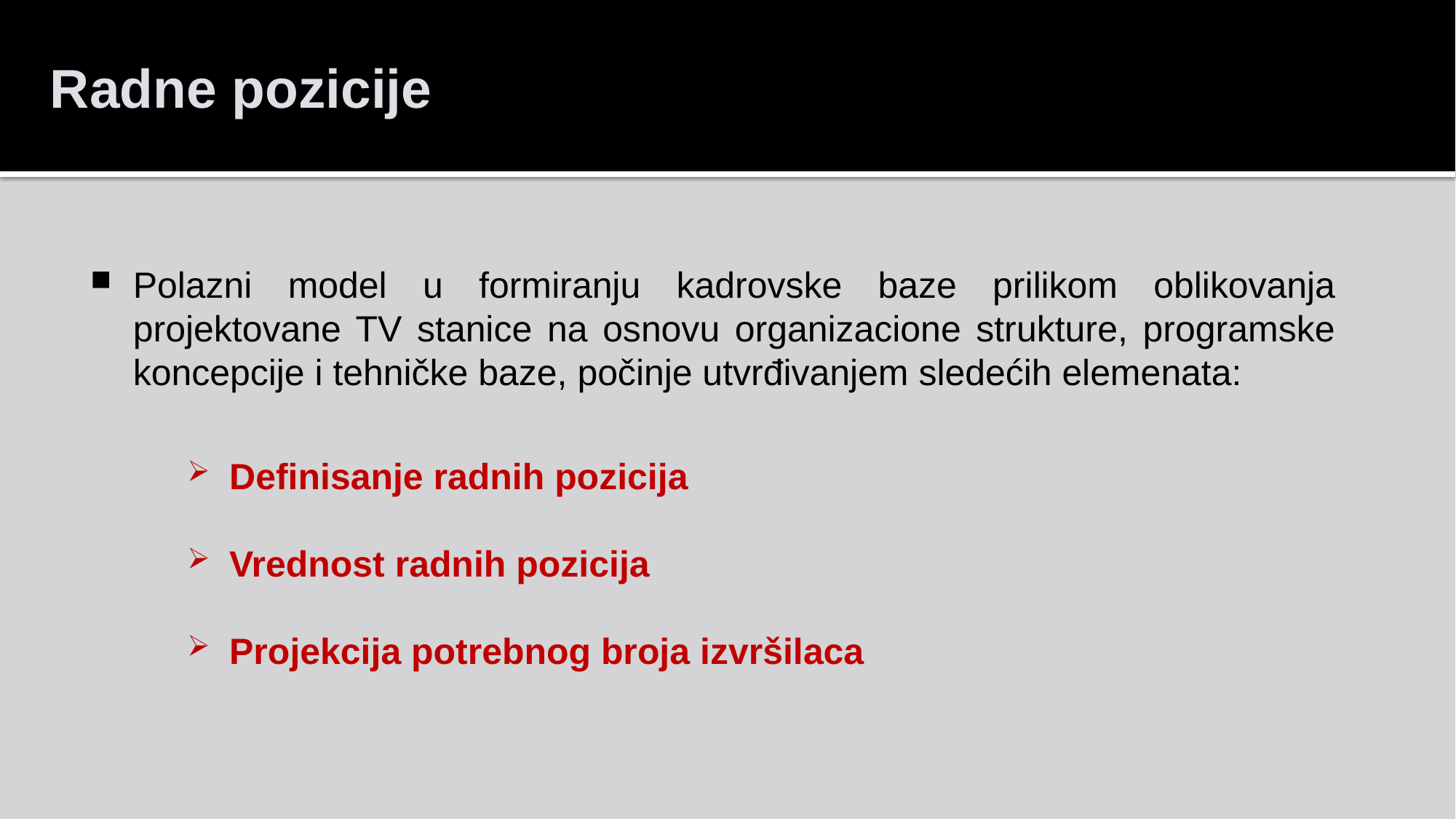

Radne pozicije

Polazni model u formiranju kadrovske baze prilikom oblikovanja projektovane TV stanice na osnovu organizacione strukture, programske koncepcije i tehničke baze, počinje utvrđivanjem sledećih elemenata:

Definisanje radnih pozicija
Vrednost radnih pozicija
Projekcija potrebnog broja izvršilaca